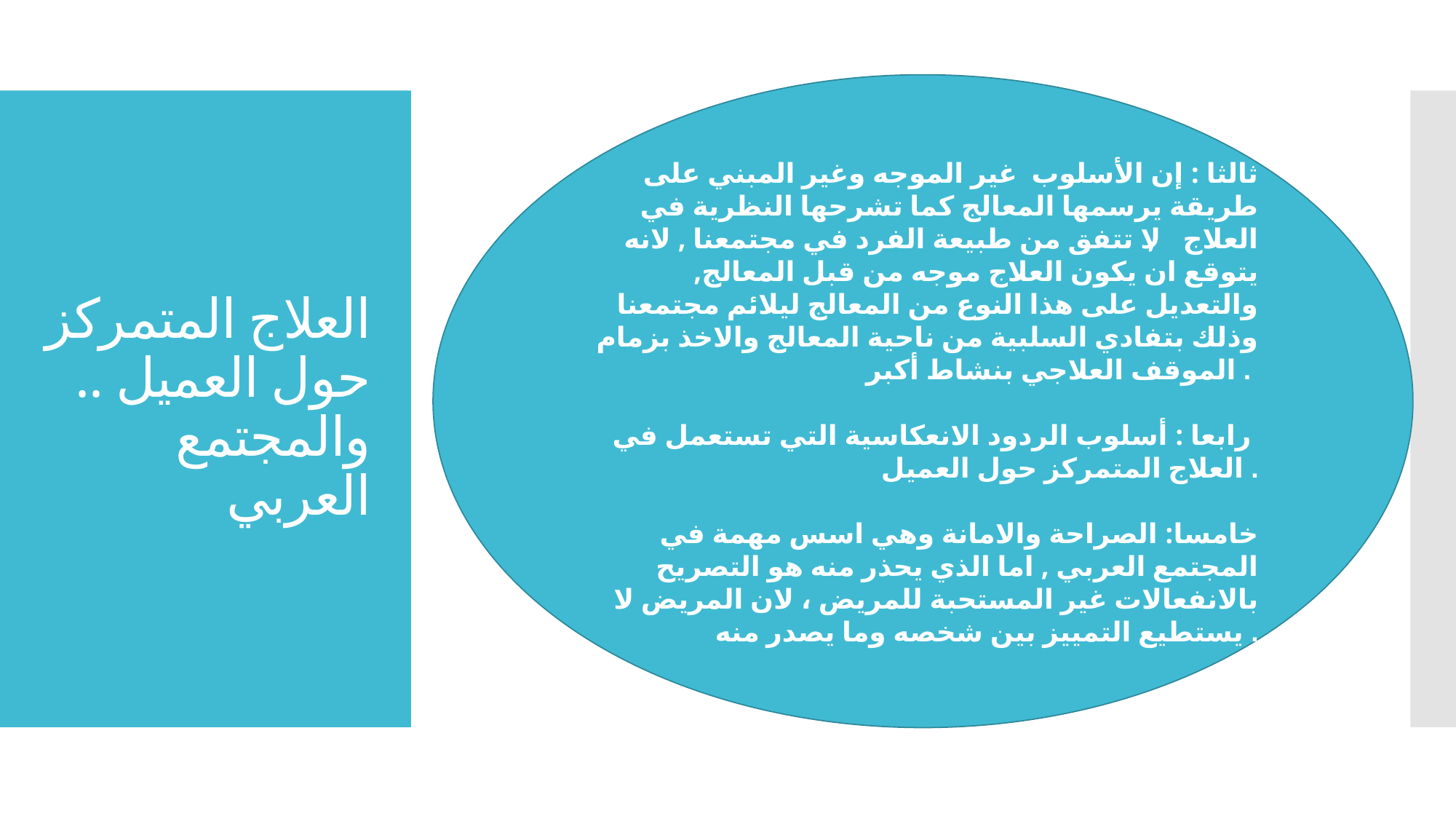

ثالثا : إن الأسلوب  غير الموجه وغير المبني على طريقة يرسمها المعالج كما تشرحها النظرية في العلاج , لا تتفق من طبيعة الفرد في مجتمعنا , لانه يتوقع ان يكون العلاج موجه من قبل المعالج, والتعديل على هذا النوع من المعالج ليلائم مجتمعنا وذلك بتفادي السلبية من ناحية المعالج والاخذ بزمام الموقف العلاجي بنشاط أكبر .

رابعا : أسلوب الردود الانعكاسية التي تستعمل في
العلاج المتمركز حول العميل .

خامسا: الصراحة والامانة وهي اسس مهمة في المجتمع العربي , اما الذي يحذر منه هو التصريح بالانفعالات غير المستحبة للمريض ، لان المريض لا يستطيع التمييز بين شخصه وما يصدر منه .
# العلاج المتمركز حول العميل .. والمجتمع العربي